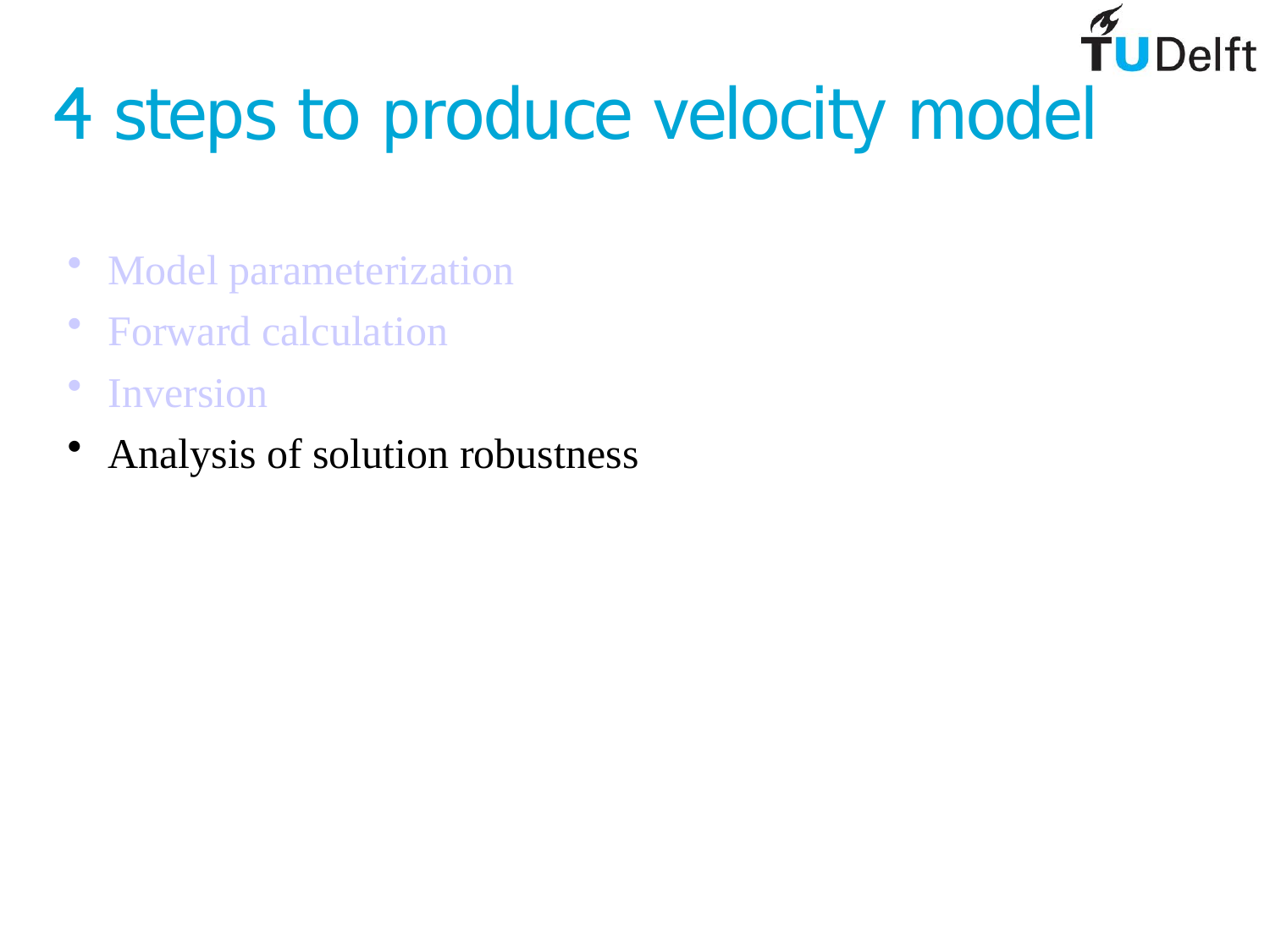

4 steps to produce velocity model
 Model parameterization
 Forward calculation
 Inversion
 Analysis of solution robustness